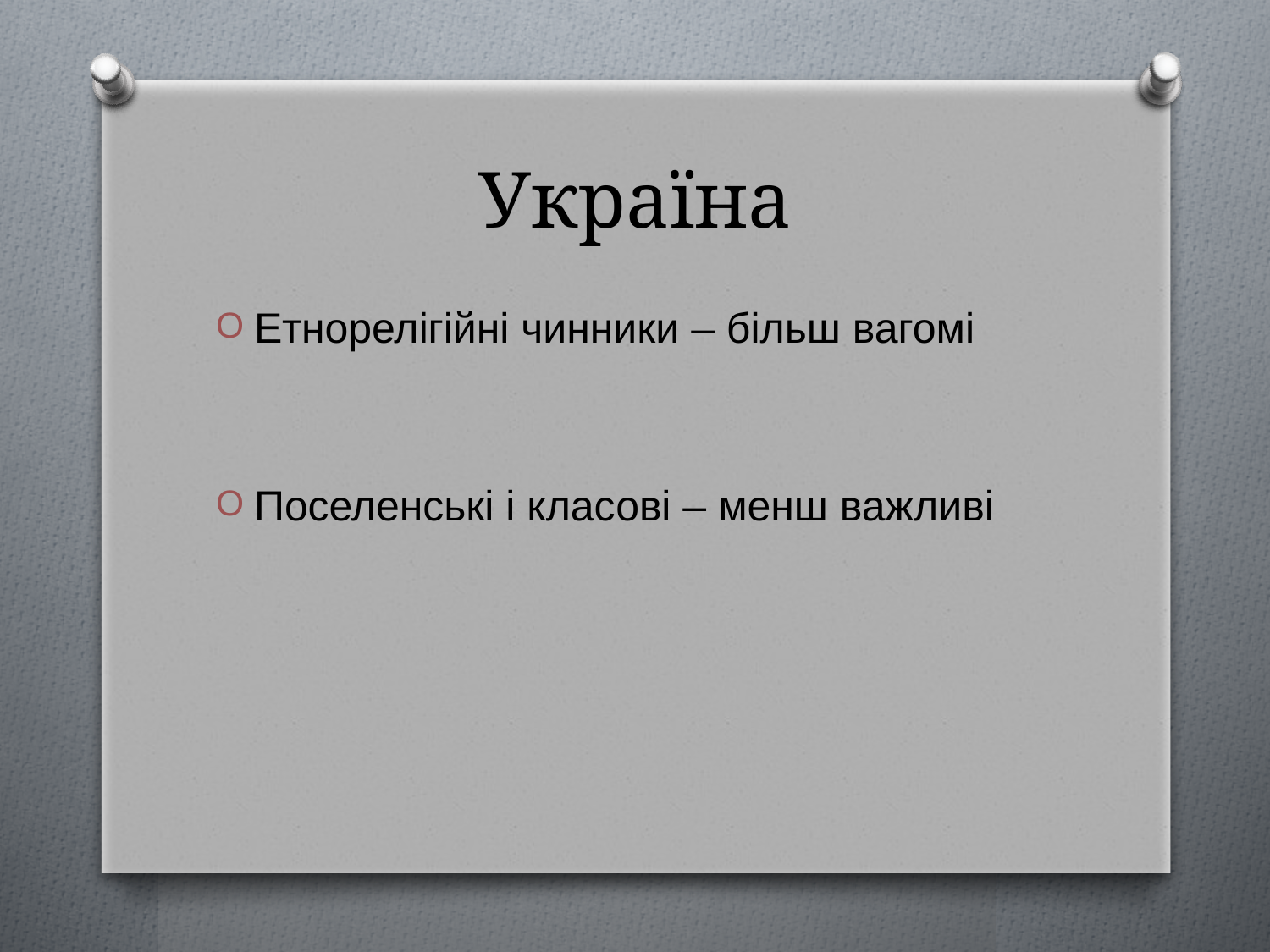

# Україна
Етнорелігійні чинники – більш вагомі

Поселенські і класові – менш важливі